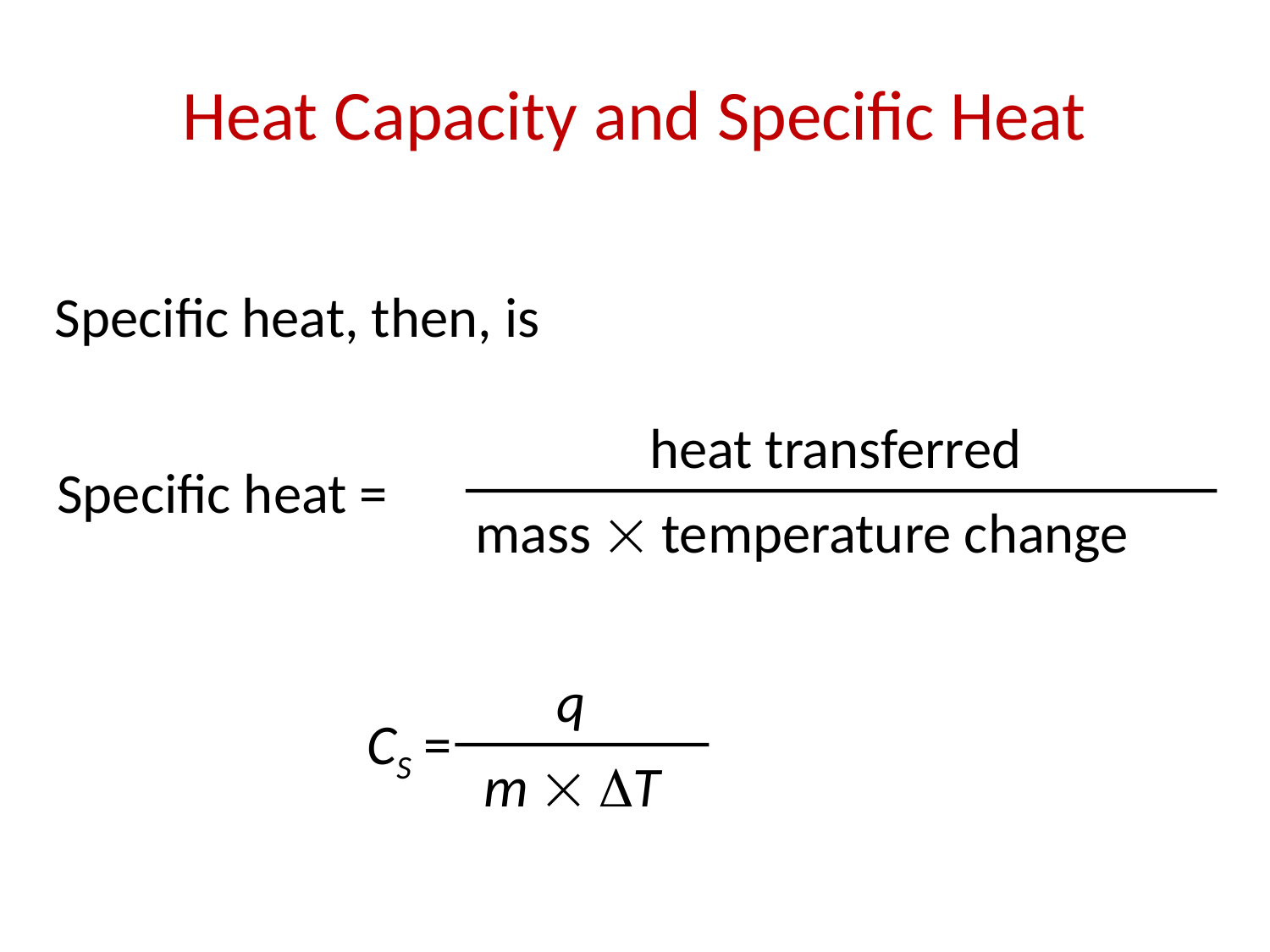

Heat Capacity and Specific Heat
Specific heat, then, is
heat transferred
Specific heat =
mass × temperature change

q
CS =

m × ΔT